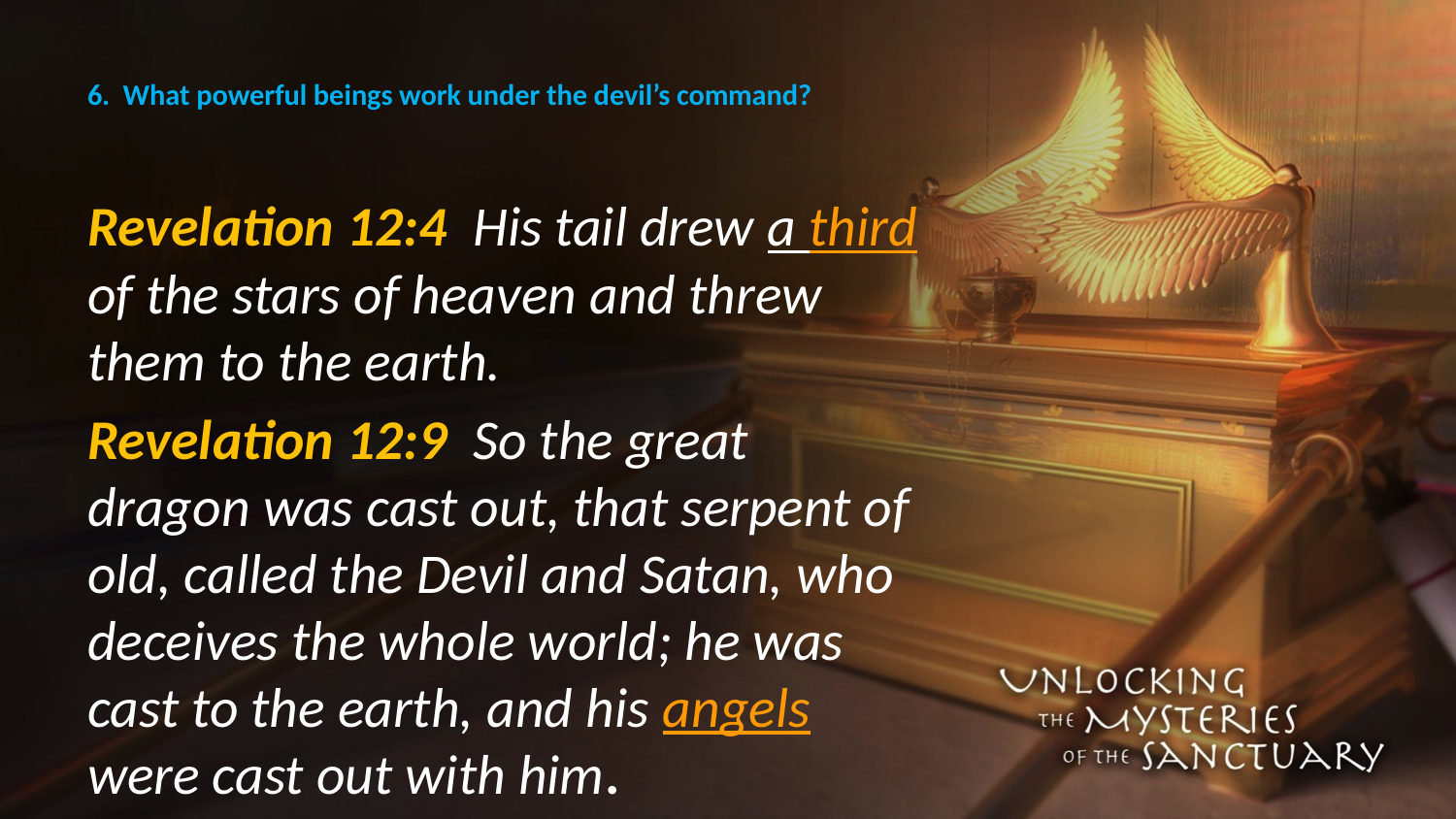

# 6.  What powerful beings work under the devil’s command?

Revelation 12:4  His tail drew a third of the stars of heaven and threw them to the earth.
Revelation 12:9  So the great dragon was cast out, that serpent of old, called the Devil and Satan, who deceives the whole world; he was cast to the earth, and his angels were cast out with him.